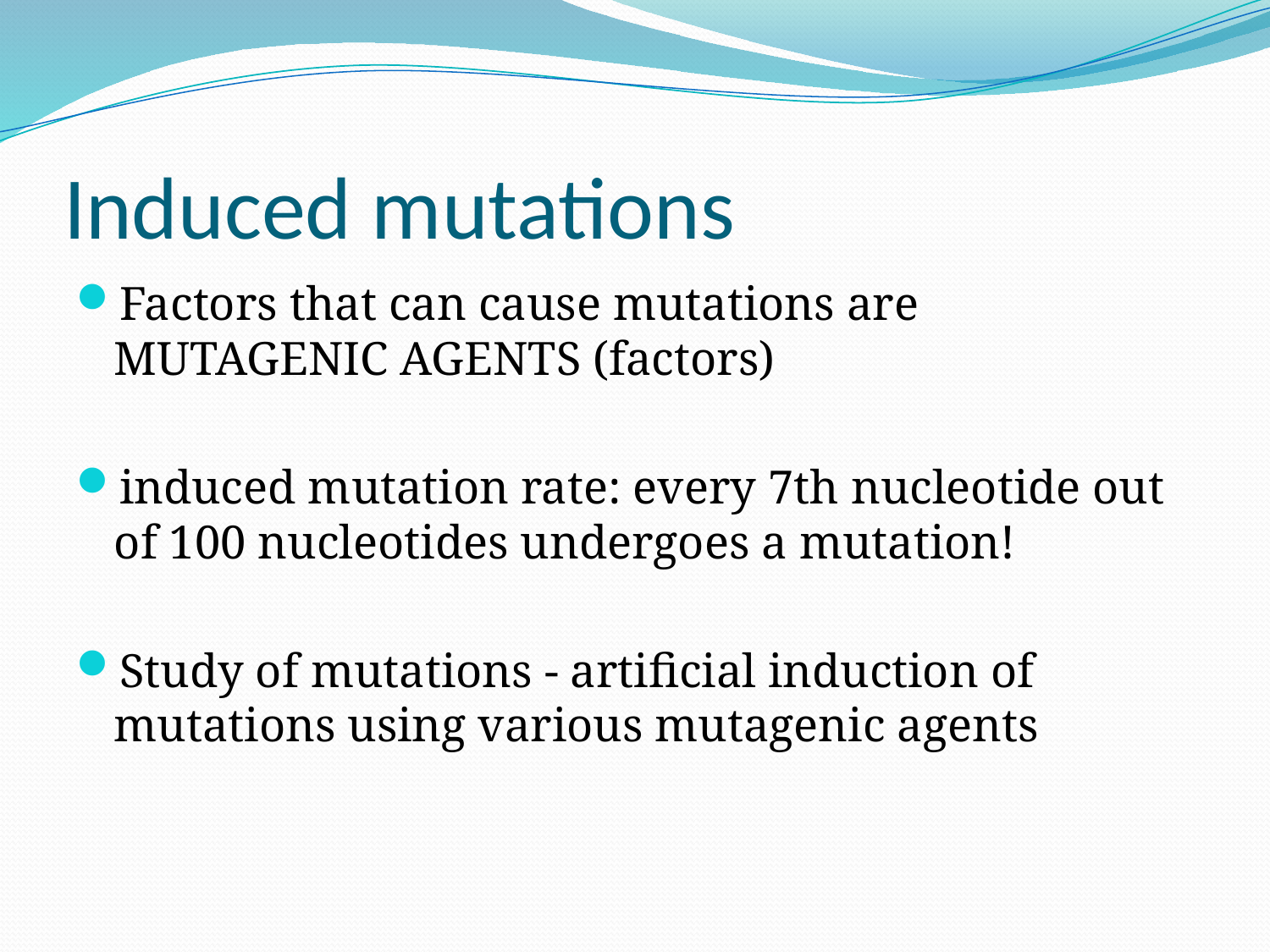

# Induced mutations
Factors that can cause mutations are MUTAGENIC AGENTS (factors)

induced mutation rate: every 7th nucleotide out of 100 nucleotides undergoes a mutation!

Study of mutations - artificial induction of mutations using various mutagenic agents